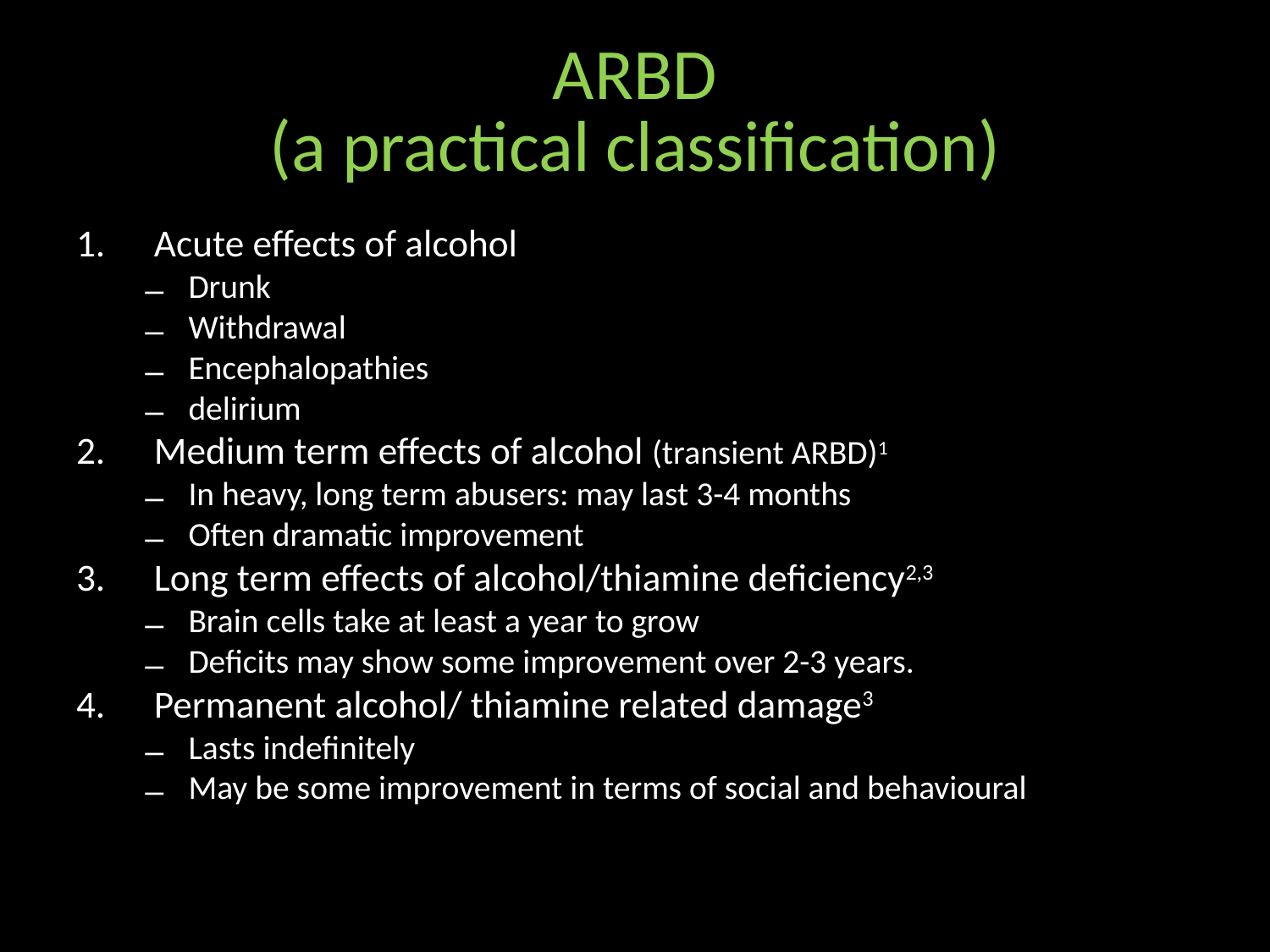

# ARBD (a practical classification)
Acute effects of alcohol
Drunk
Withdrawal
Encephalopathies
delirium
Medium term effects of alcohol (transient ARBD)1
In heavy, long term abusers: may last 3-4 months
Often dramatic improvement
Long term effects of alcohol/thiamine deficiency2,3
Brain cells take at least a year to grow
Deficits may show some improvement over 2-3 years.
Permanent alcohol/ thiamine related damage3
Lasts indefinitely
May be some improvement in terms of social and behavioural adaptation over time